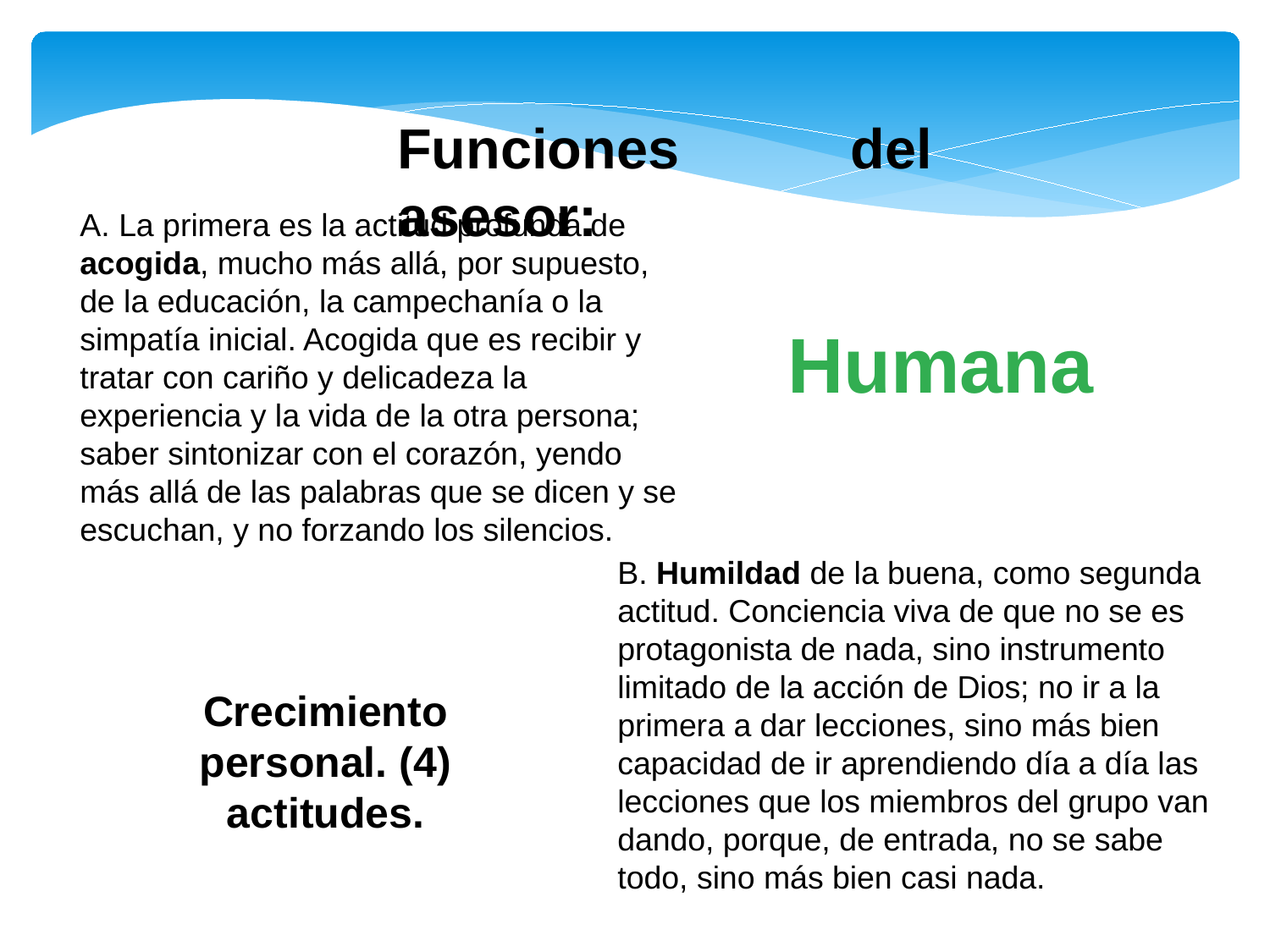

Funciones del asesor:
A. La primera es la actitud profunda de acogida, mucho más allá, por supuesto, de la educación, la campechanía o la simpatía inicial. Acogida que es recibir y tratar con cariño y delicadeza la experiencia y la vida de la otra persona; saber sintonizar con el corazón, yendo más allá de las palabras que se dicen y se escuchan, y no forzando los silencios.
Humana
B. Humildad de la buena, como segunda actitud. Conciencia viva de que no se es protagonista de nada, sino instrumento limitado de la acción de Dios; no ir a la primera a dar lecciones, sino más bien capacidad de ir aprendiendo día a día las lecciones que los miembros del grupo van dando, porque, de entrada, no se sabe todo, sino más bien casi nada.
Crecimiento personal. (4) actitudes.